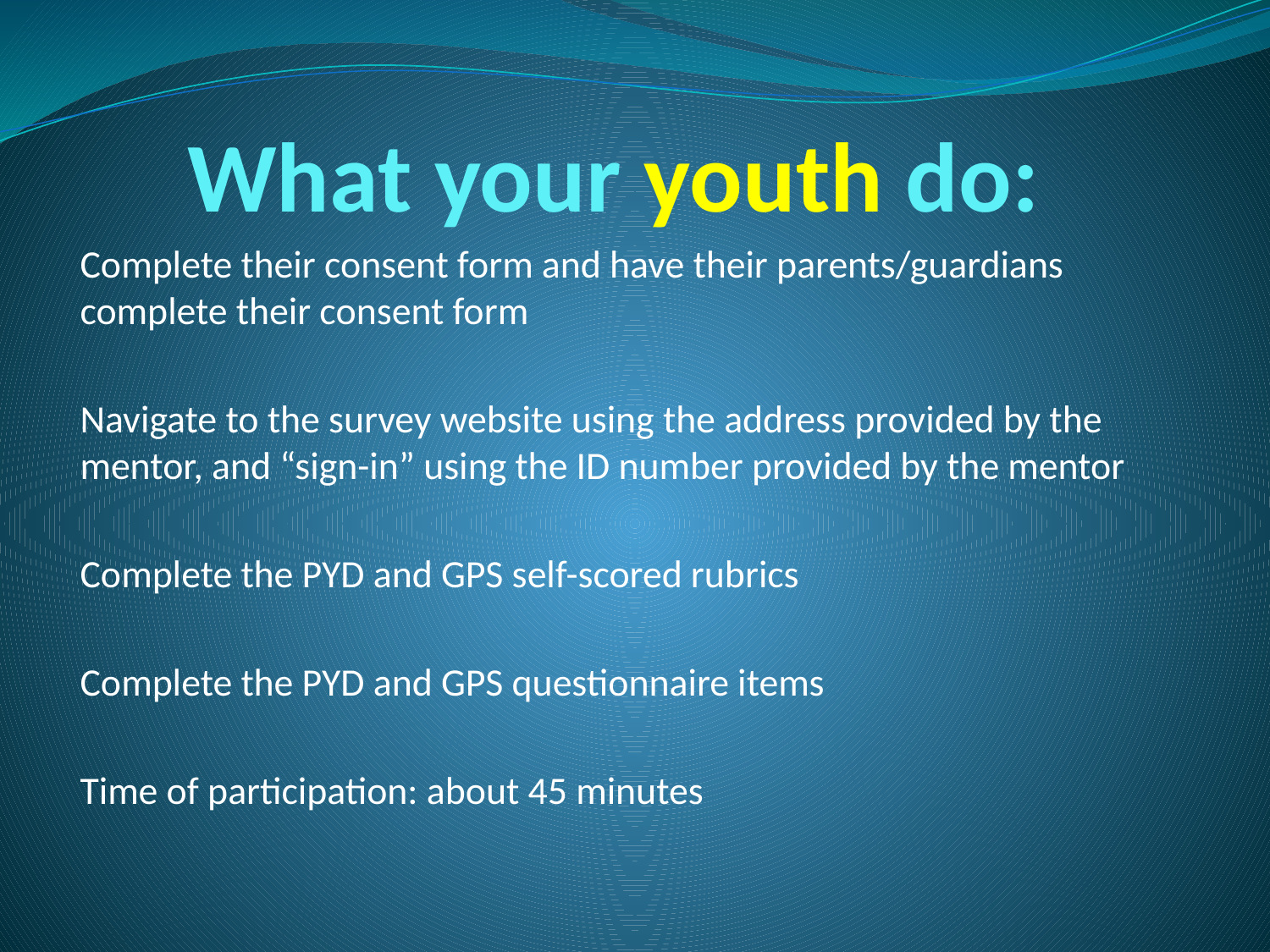

# What your youth do:
Complete their consent form and have their parents/guardians complete their consent form

Navigate to the survey website using the address provided by the mentor, and “sign-in” using the ID number provided by the mentor

Complete the PYD and GPS self-scored rubrics

Complete the PYD and GPS questionnaire items

Time of participation: about 45 minutes